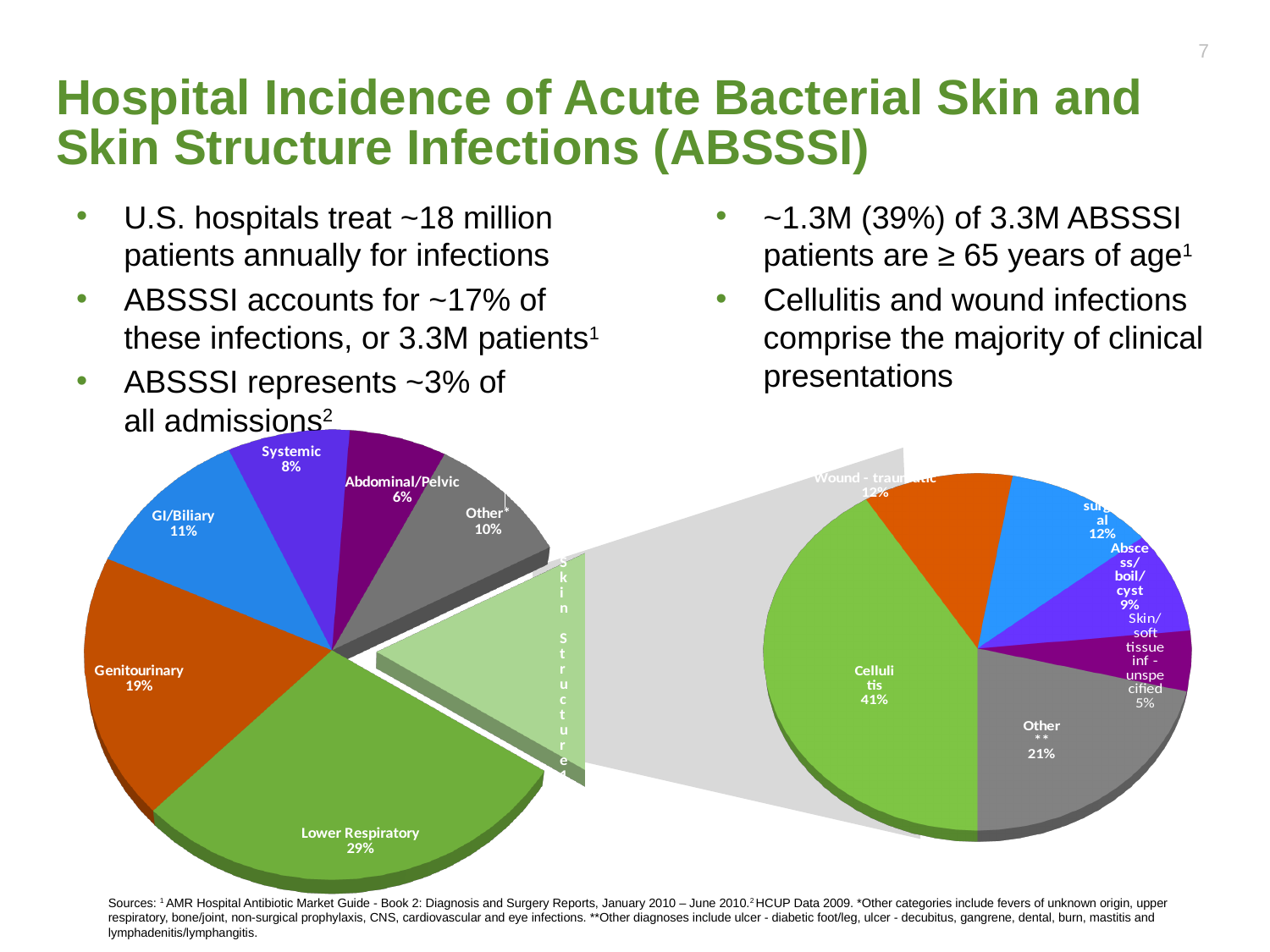

7
# Hospital Incidence of Acute Bacterial Skin and Skin Structure Infections (ABSSSI)
U.S. hospitals treat ~18 million
patients annually for infections
ABSSSI accounts for ~17% of
these infections, or 3.3M patients1
ABSSSI represents ~3% of
all admissions2

~1.3M (39%) of 3.3M ABSSSI patients are ≥ 65 years of age1
Cellulitis and wound infections comprise the majority of clinical presentations

[unsupported chart]

[unsupported chart]

Sources: 1 AMR Hospital Antibiotic Market Guide - Book 2: Diagnosis and Surgery Reports, January 2010 – June 2010.2 HCUP Data 2009. *Other categories include fevers of unknown origin, upper respiratory, bone/joint, non-surgical prophylaxis, CNS, cardiovascular and eye infections. **Other diagnoses include ulcer - diabetic foot/leg, ulcer - decubitus, gangrene, dental, burn, mastitis and lymphadenitis/lymphangitis.